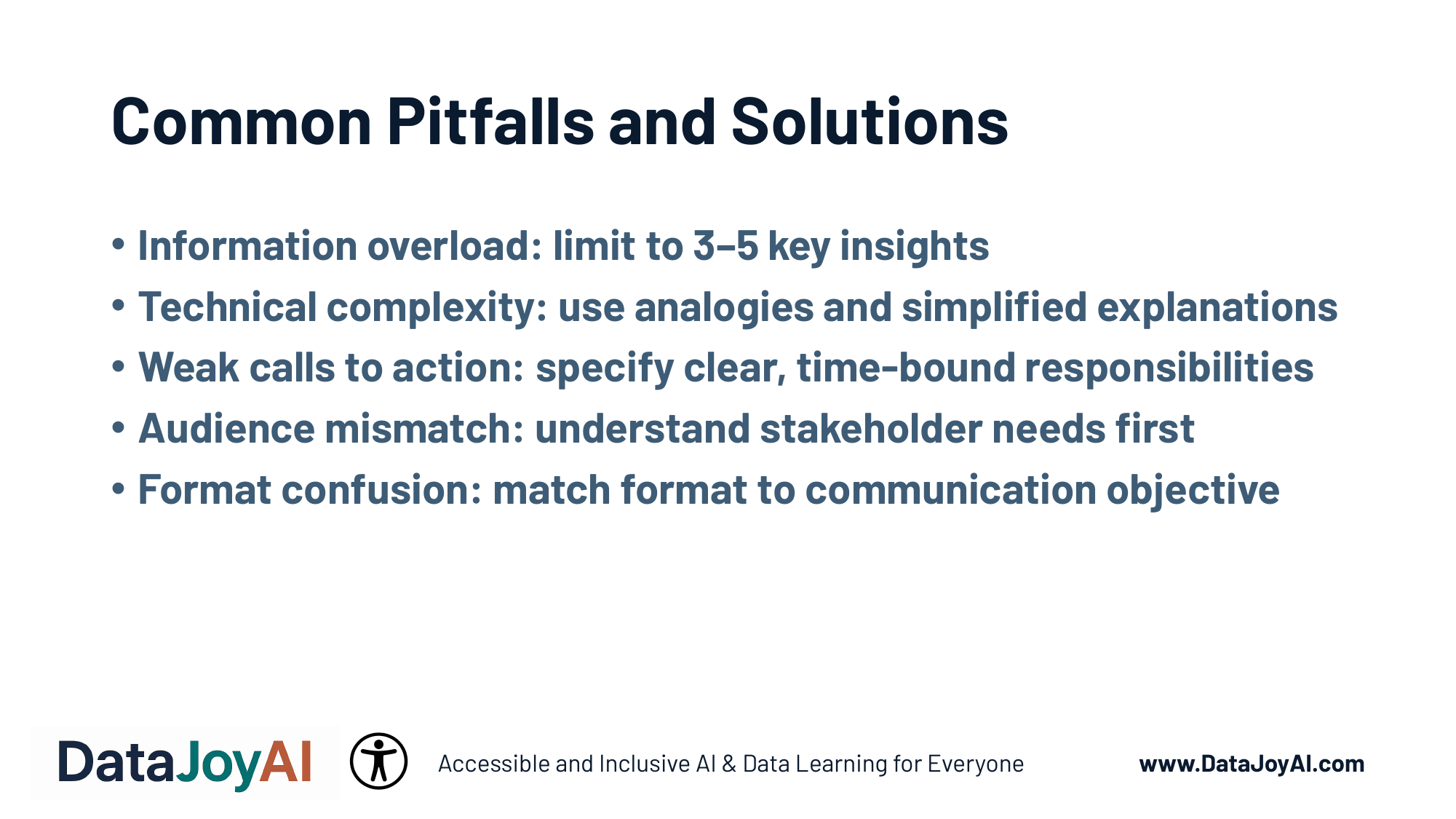

# Common Pitfalls and Solutions
Information overload: limit to 3–5 key insights
Technical complexity: use analogies and simplified explanations
Weak calls to action: specify clear, time-bound responsibilities
Audience mismatch: understand stakeholder needs first
Format confusion: match format to communication objective